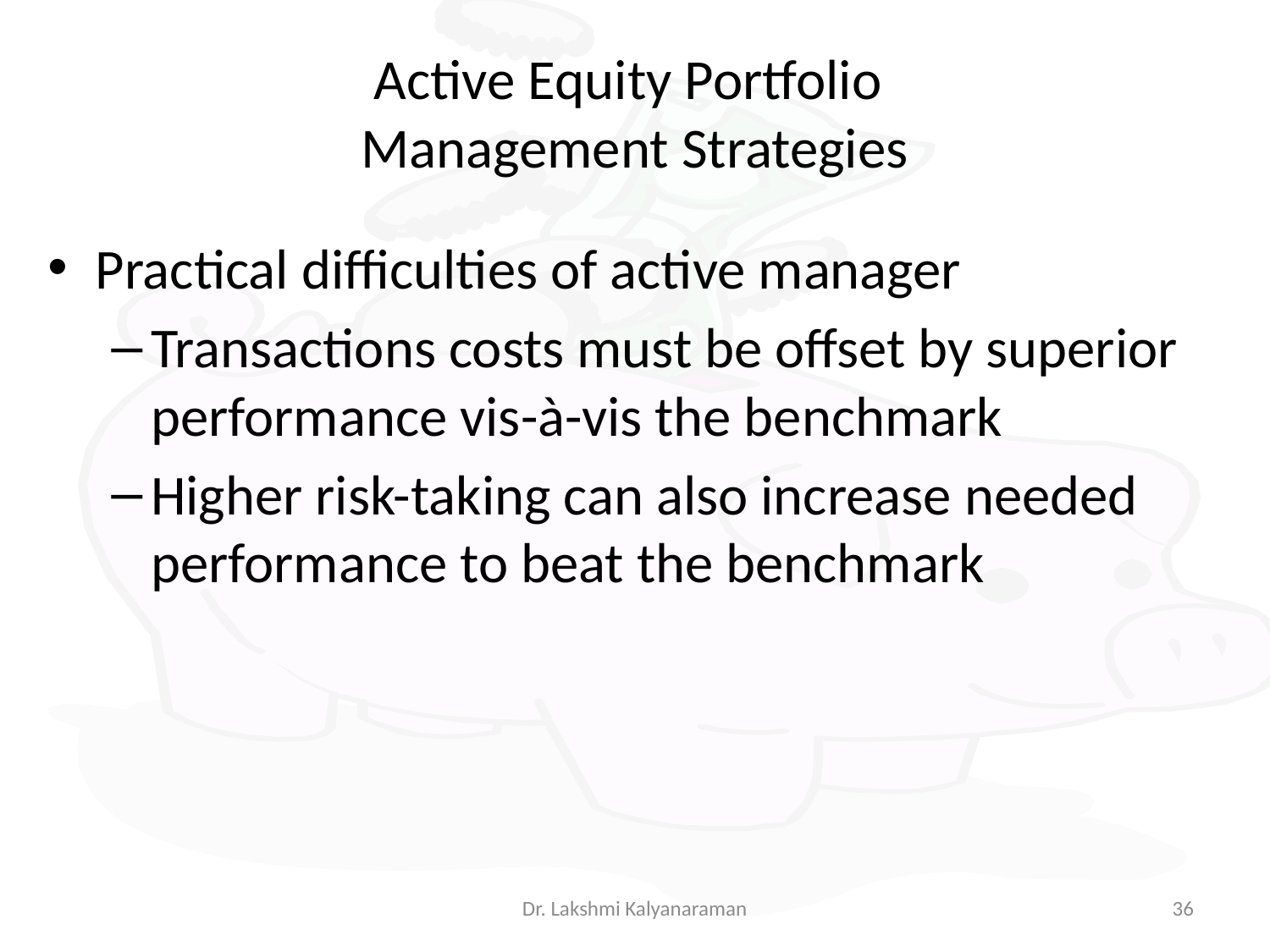

# Active Equity Portfolio Management Strategies
Practical difficulties of active manager
Transactions costs must be offset by superior performance vis-à-vis the benchmark
Higher risk-taking can also increase needed performance to beat the benchmark

Dr. Lakshmi Kalyanaraman
36